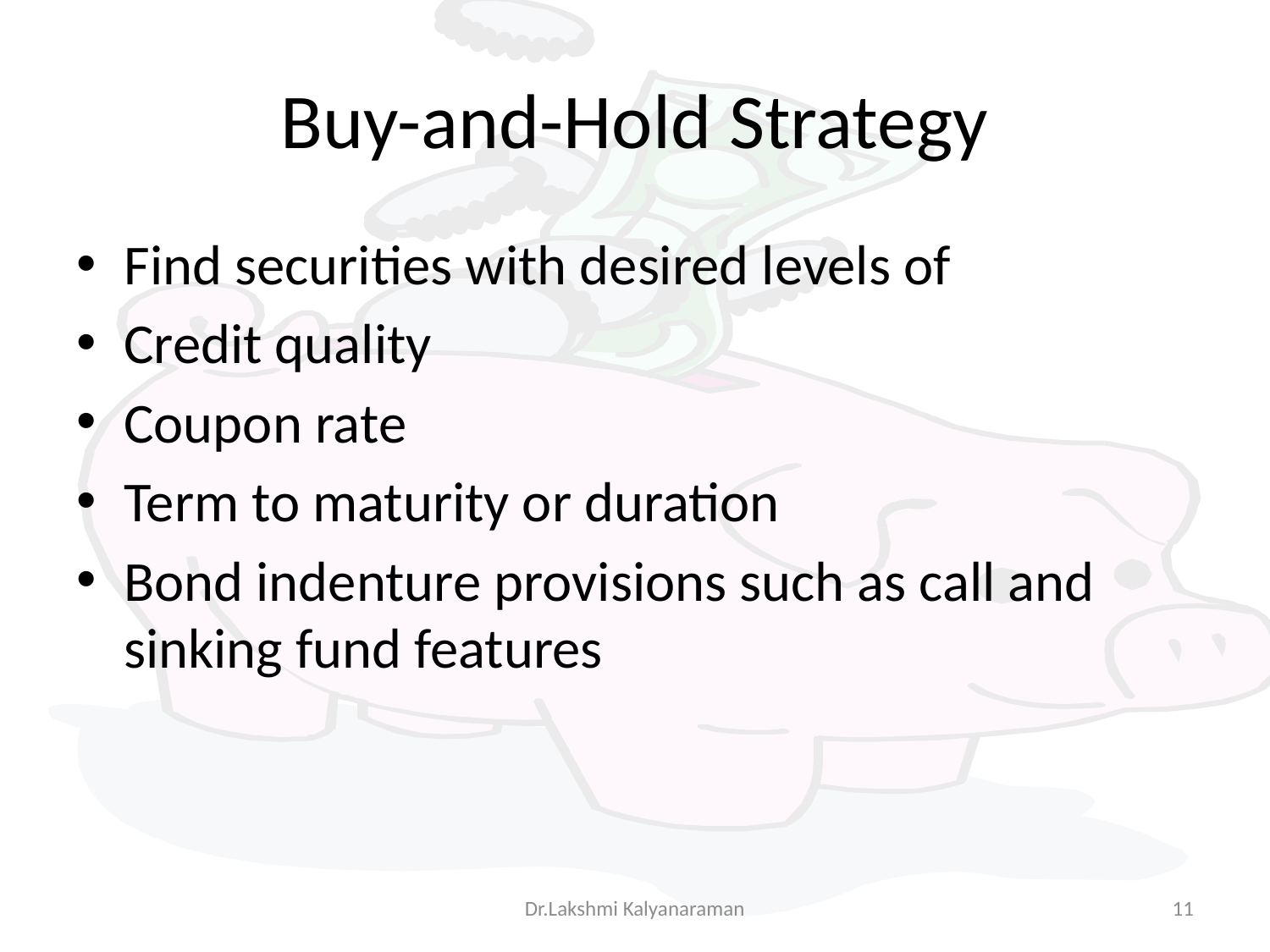

# Buy-and-Hold Strategy
Find securities with desired levels of
Credit quality
Coupon rate
Term to maturity or duration
Bond indenture provisions such as call and sinking fund features
Dr.Lakshmi Kalyanaraman
11